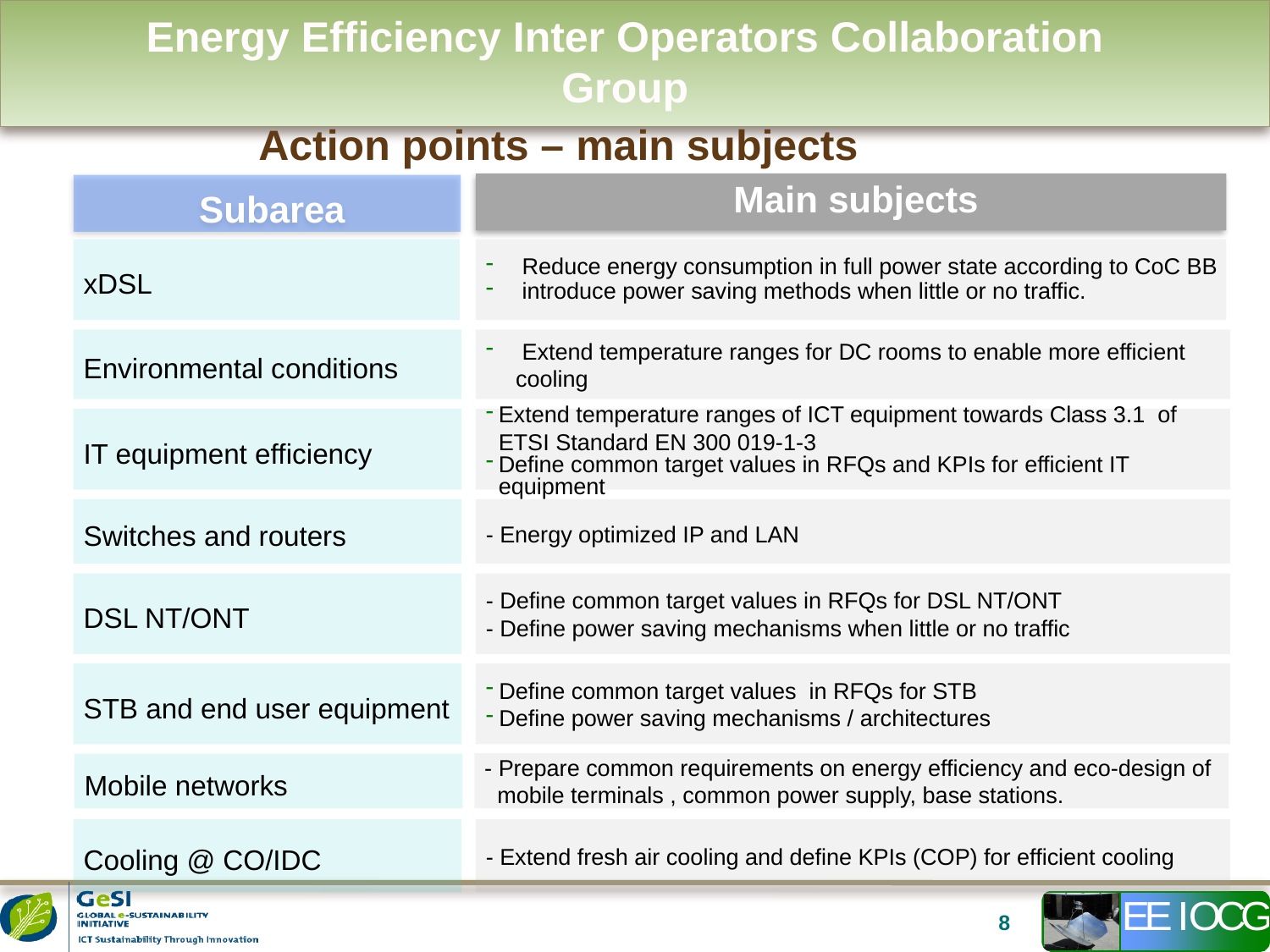

Energy Efficiency Inter Operators Collaboration Group
  	Action points – main subjects

Main subjects
Subarea
xDSL
 Reduce energy consumption in full power state according to CoC BB
 introduce power saving methods when little or no traffic.
Environmental conditions
 Extend temperature ranges for DC rooms to enable more efficient cooling
IT equipment efficiency
Extend temperature ranges of ICT equipment towards Class 3.1  of ETSI Standard EN 300 019-1-3
Define common target values in RFQs and KPIs for efficient IT equipment
Switches and routers
- Energy optimized IP and LAN
DSL NT/ONT
- Define common target values in RFQs for DSL NT/ONT
- Define power saving mechanisms when little or no traffic
STB and end user equipment
Define common target values  in RFQs for STB
Define power saving mechanisms / architectures
- Prepare common requirements on energy efficiency and eco-design of mobile terminals , common power supply, base stations.
Mobile networks
Cooling @ CO/IDC
- Extend fresh air cooling and define KPIs (COP) for efficient cooling
8